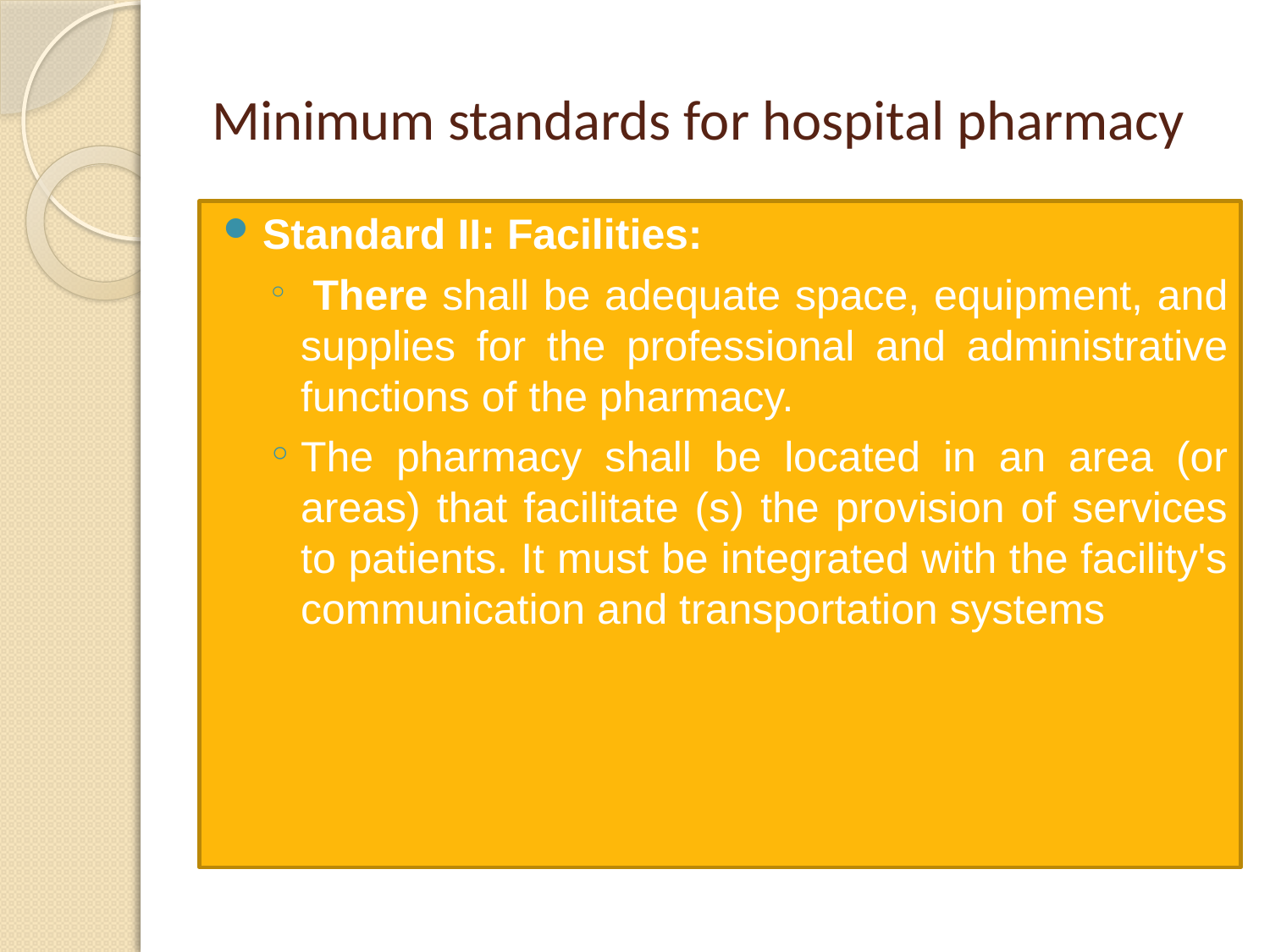

# Minimum standards for hospital pharmacy
Standard II: Facilities:
 There shall be adequate space, equipment, and supplies for the professional and administrative functions of the pharmacy.
The pharmacy shall be located in an area (or areas) that facilitate (s) the provision of services to patients. It must be integrated with the facility's communication and transportation systems